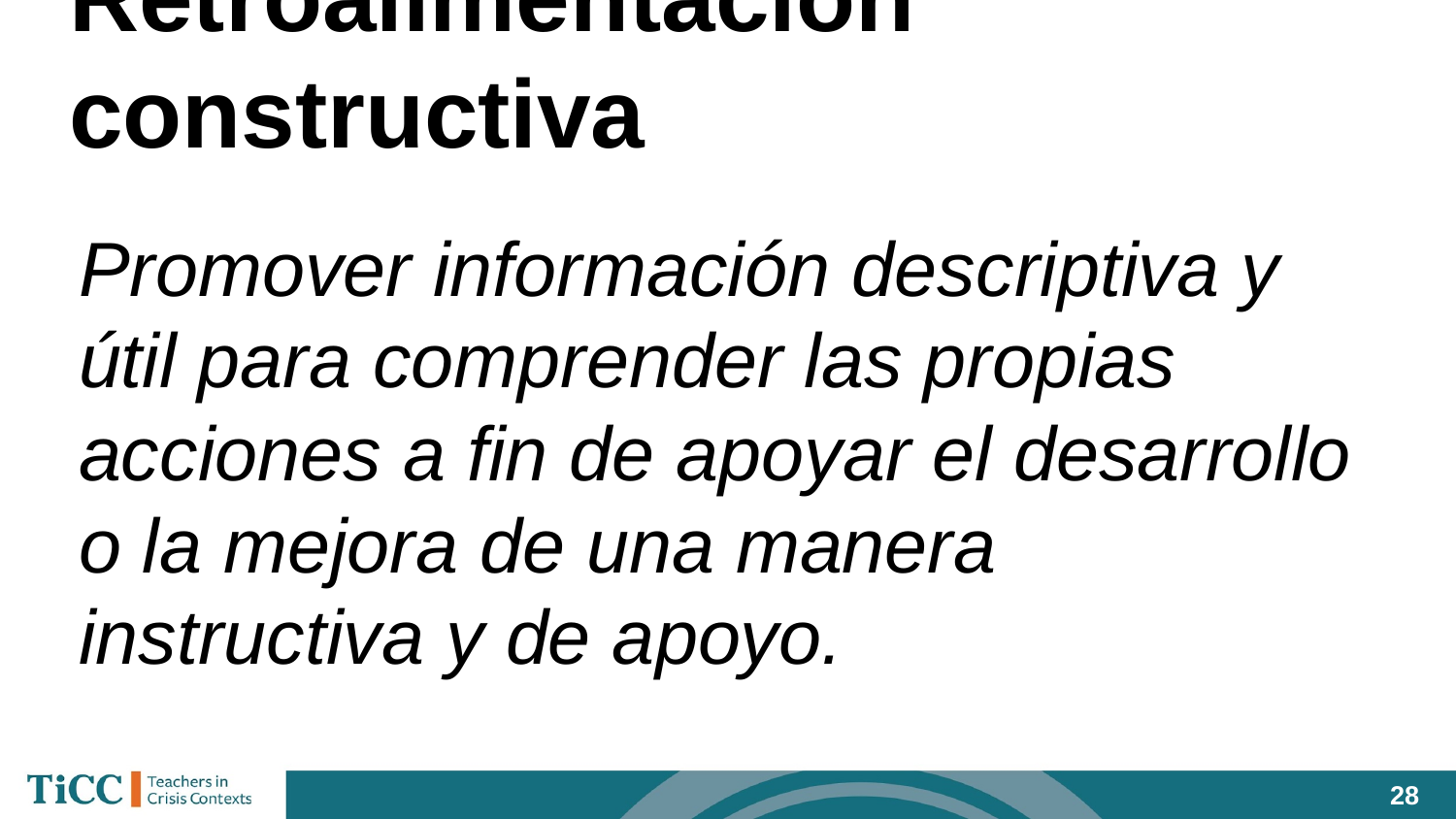

# Retroalimentación constructiva
Promover información descriptiva y útil para comprender las propias acciones a fin de apoyar el desarrollo o la mejora de una manera instructiva y de apoyo.
28